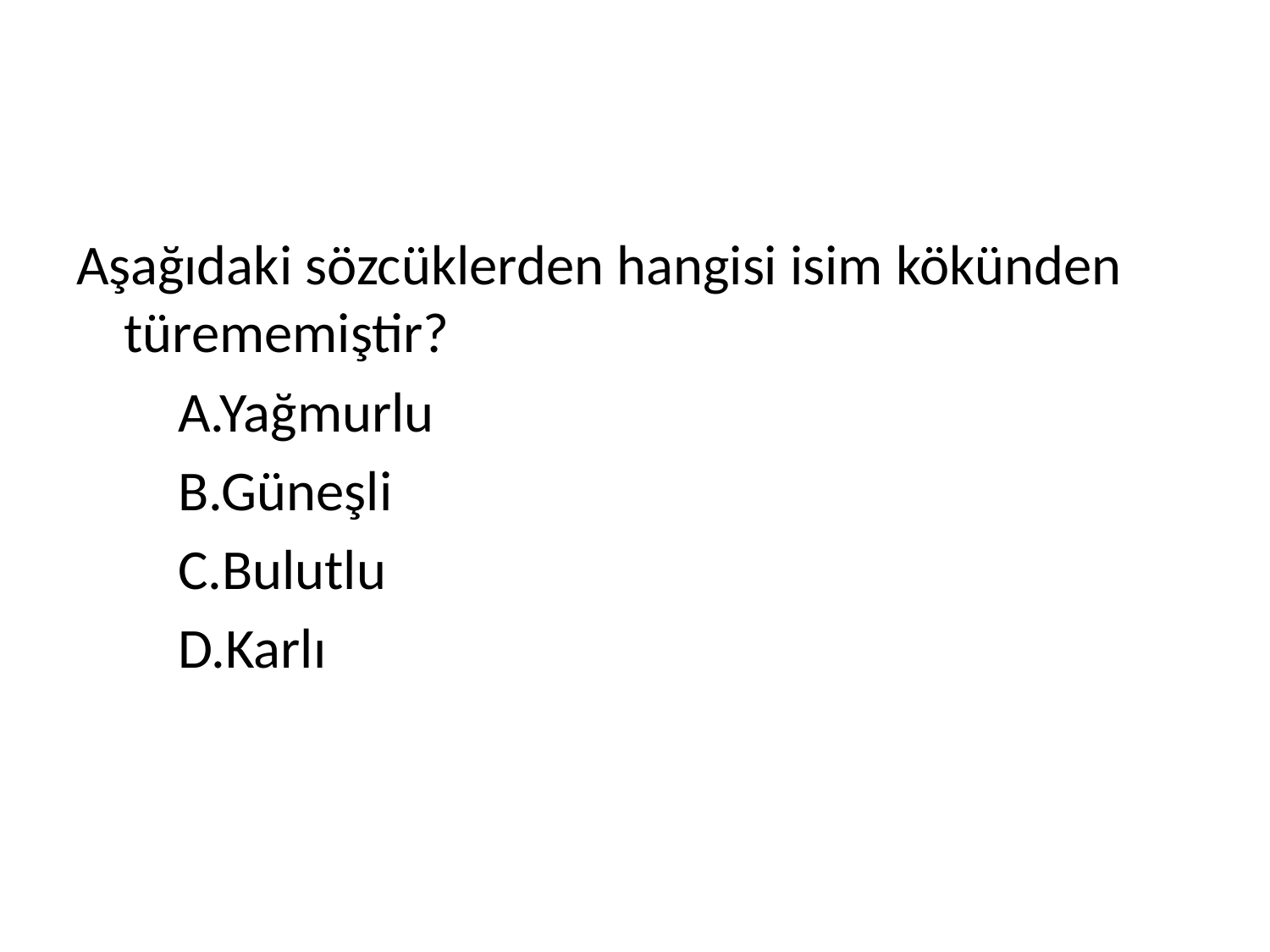

#
Aşağıdaki sözcüklerden hangisi isim kökünden türememiştir?
        A.Yağmurlu
        B.Güneşli
        C.Bulutlu
        D.Karlı